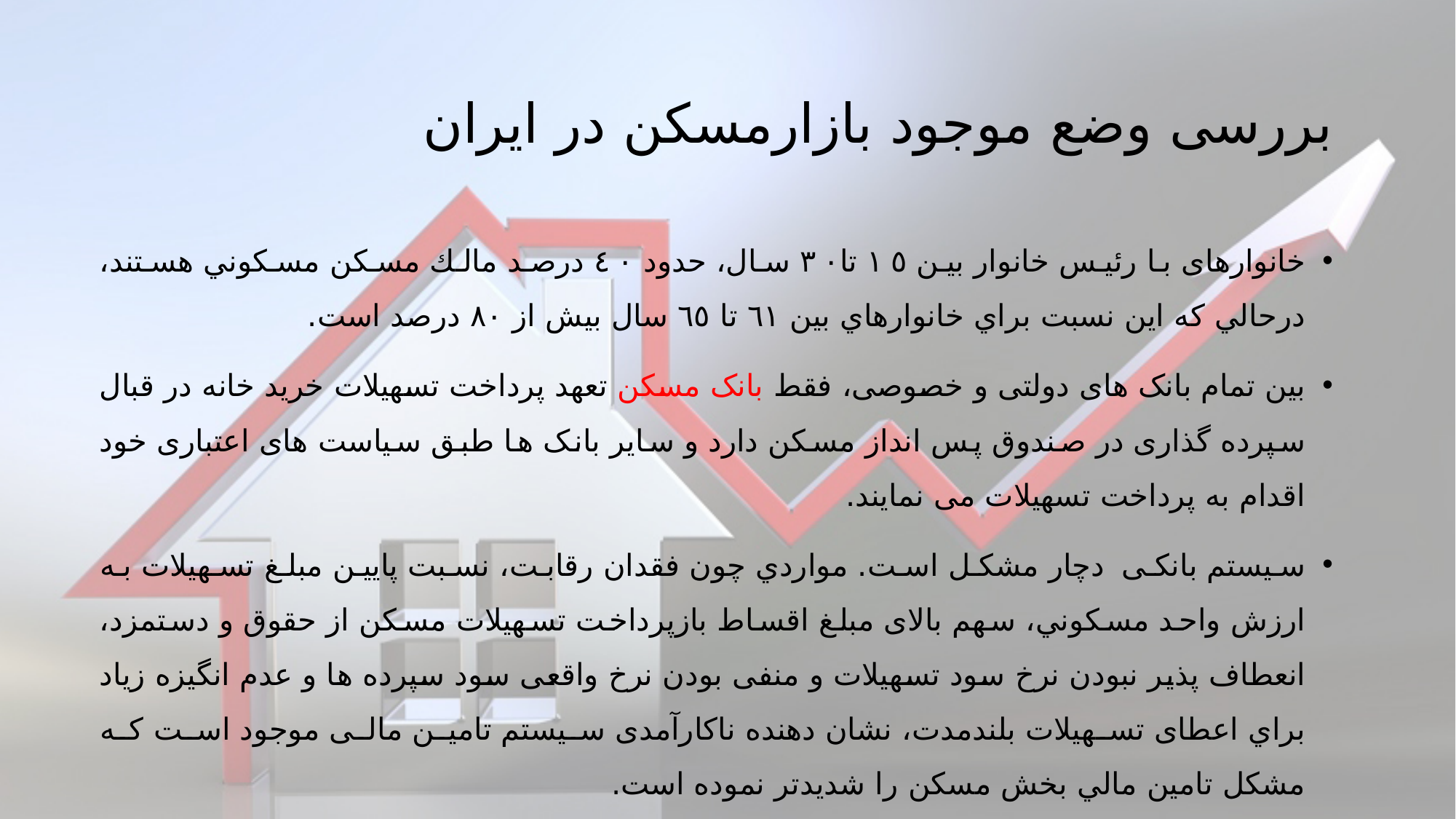

بررسی وضع موجود بازارمسکن در ایران
خانوارهای با رئيس خانوار بين ١٥ تا٣٠ سال، حدود ٤٠ درصد مالك مسكن مسكوني هستند، درحالي كه اين نسبت براي خانوارهاي بين ٦١ تا ٦٥ سال بيش از ٨٠ درصد است.
بين تمام بانک های دولتی و خصوصی، فقط بانک مسکن تعهد پرداخت تسهيلات خريد خانه در قبال سپرده گذاری در صندوق پس انداز مسکن دارد و ساير بانک ها طبق سياست های اعتباری خود اقدام به پرداخت تسهيلات می نمايند.
سيستم بانکی دچار مشکل است. مواردي چون فقدان رقابت، نسبت پايين مبلغ تسهيلات به ارزش واحد مسکوني، سهم بالای مبلغ اقساط بازپرداخت تسهيلات مسکن از حقوق و دستمزد، انعطاف پذير نبودن نرخ سود تسهيلات و منفی بودن نرخ واقعی سود سپرده ها و عدم انگيزه زياد براي اعطای تسهيلات بلندمدت، نشان دهنده ناکارآمدی سيستم تامين مالی موجود است که مشکل تامين مالي بخش مسکن را شديدتر نموده است.